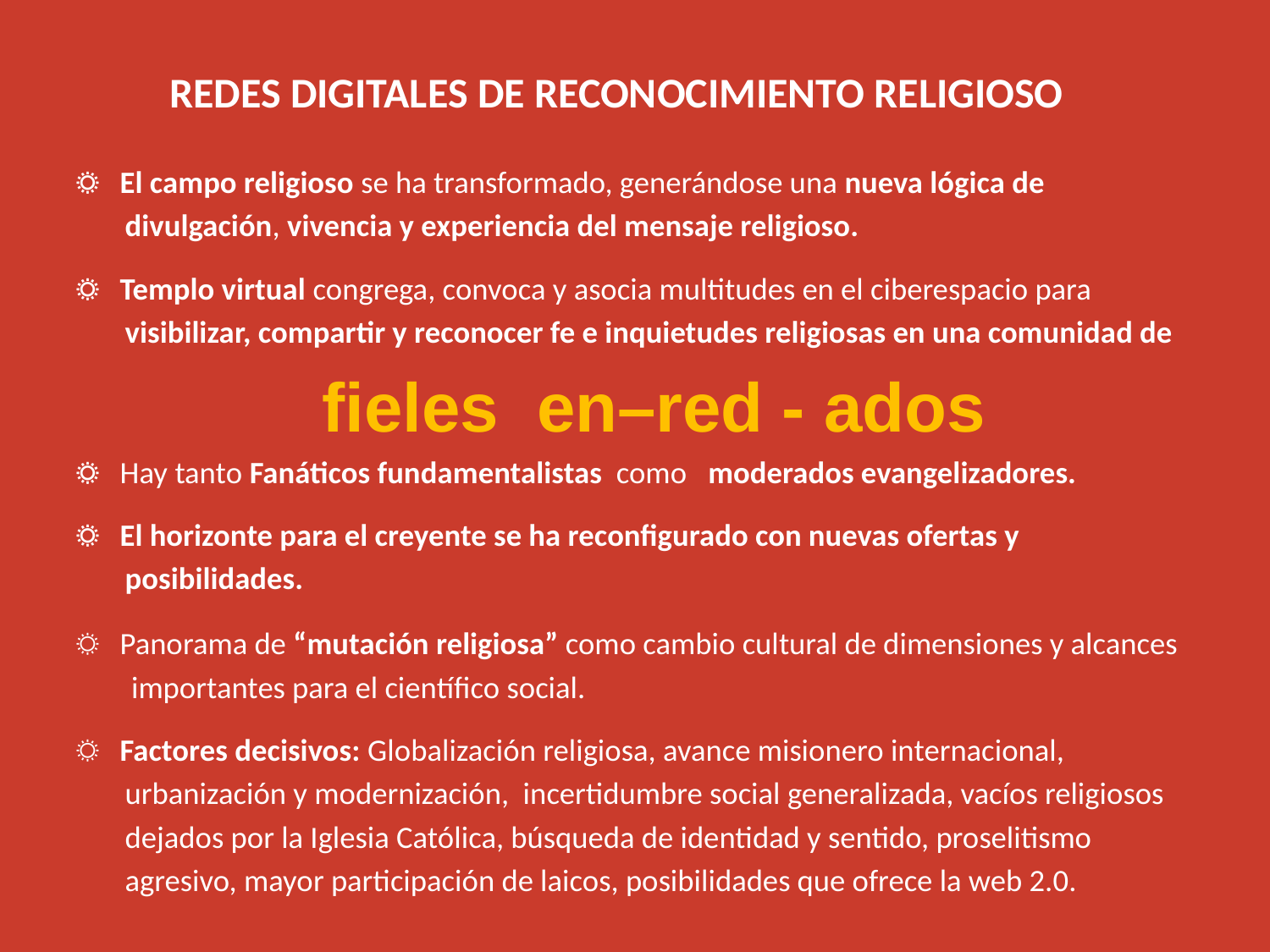

# REDES DIGITALES DE RECONOCIMIENTO RELIGIOSO
☼   El campo religioso se ha transformado, generándose una nueva lógica de
       divulgación, vivencia y experiencia del mensaje religioso.

☼   Templo virtual congrega, convoca y asocia multitudes en el ciberespacio para
       visibilizar, compartir y reconocer fe e inquietudes religiosas en una comunidad de
 fieles  en–red - ados
☼   Hay tanto Fanáticos fundamentalistas  como   moderados evangelizadores.

☼   El horizonte para el creyente se ha reconfigurado con nuevas ofertas y
       posibilidades.

☼   Panorama de “mutación religiosa” como cambio cultural de dimensiones y alcances
        importantes para el científico social.

☼   Factores decisivos: Globalización religiosa, avance misionero internacional,
       urbanización y modernización,  incertidumbre social generalizada, vacíos religiosos
       dejados por la Iglesia Católica, búsqueda de identidad y sentido, proselitismo
       agresivo, mayor participación de laicos, posibilidades que ofrece la web 2.0.